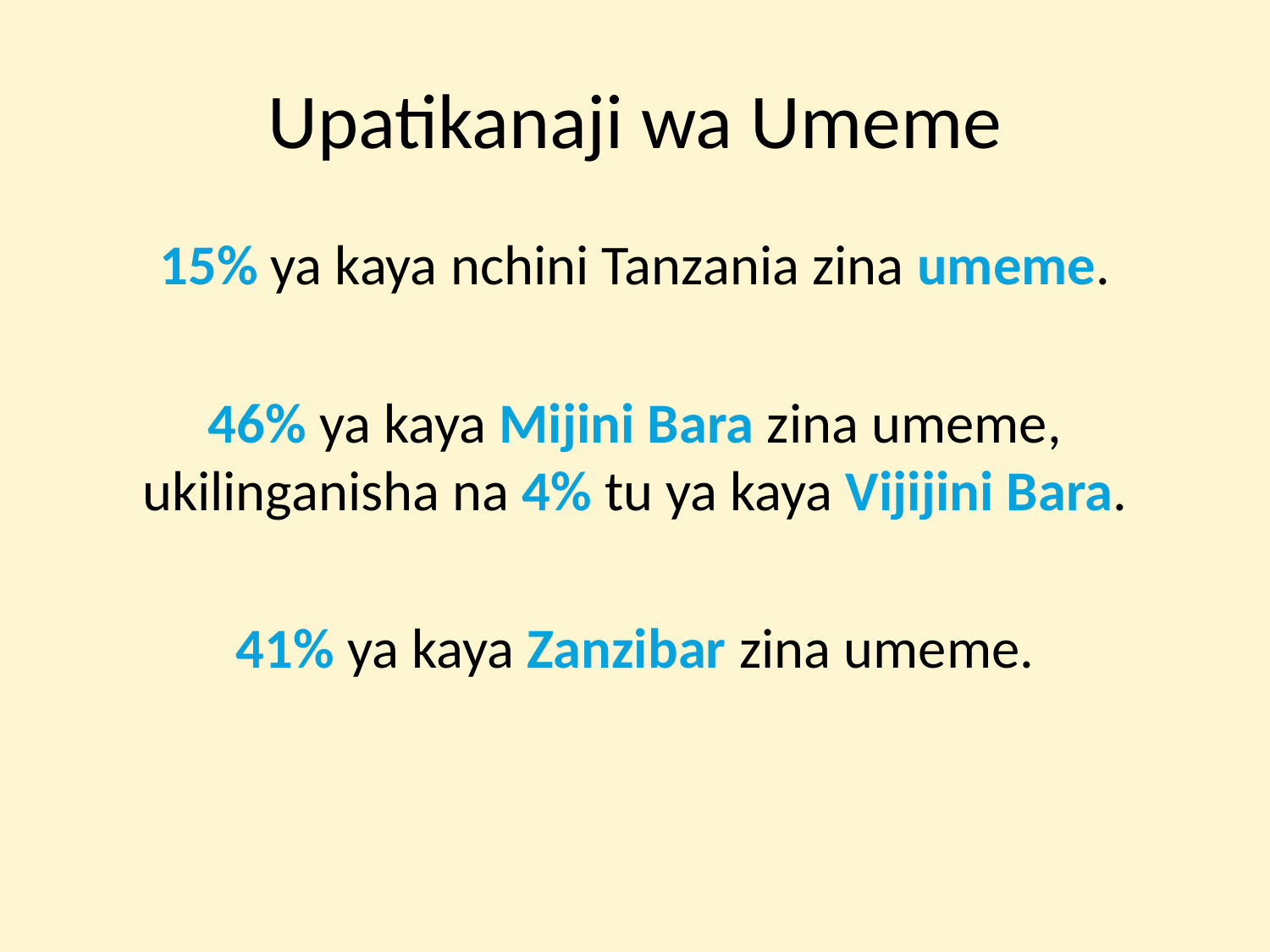

# Upatikanaji wa Umeme
15% ya kaya nchini Tanzania zina umeme.

46% ya kaya Mijini Bara zina umeme, ukilinganisha na 4% tu ya kaya Vijijini Bara.

41% ya kaya Zanzibar zina umeme.